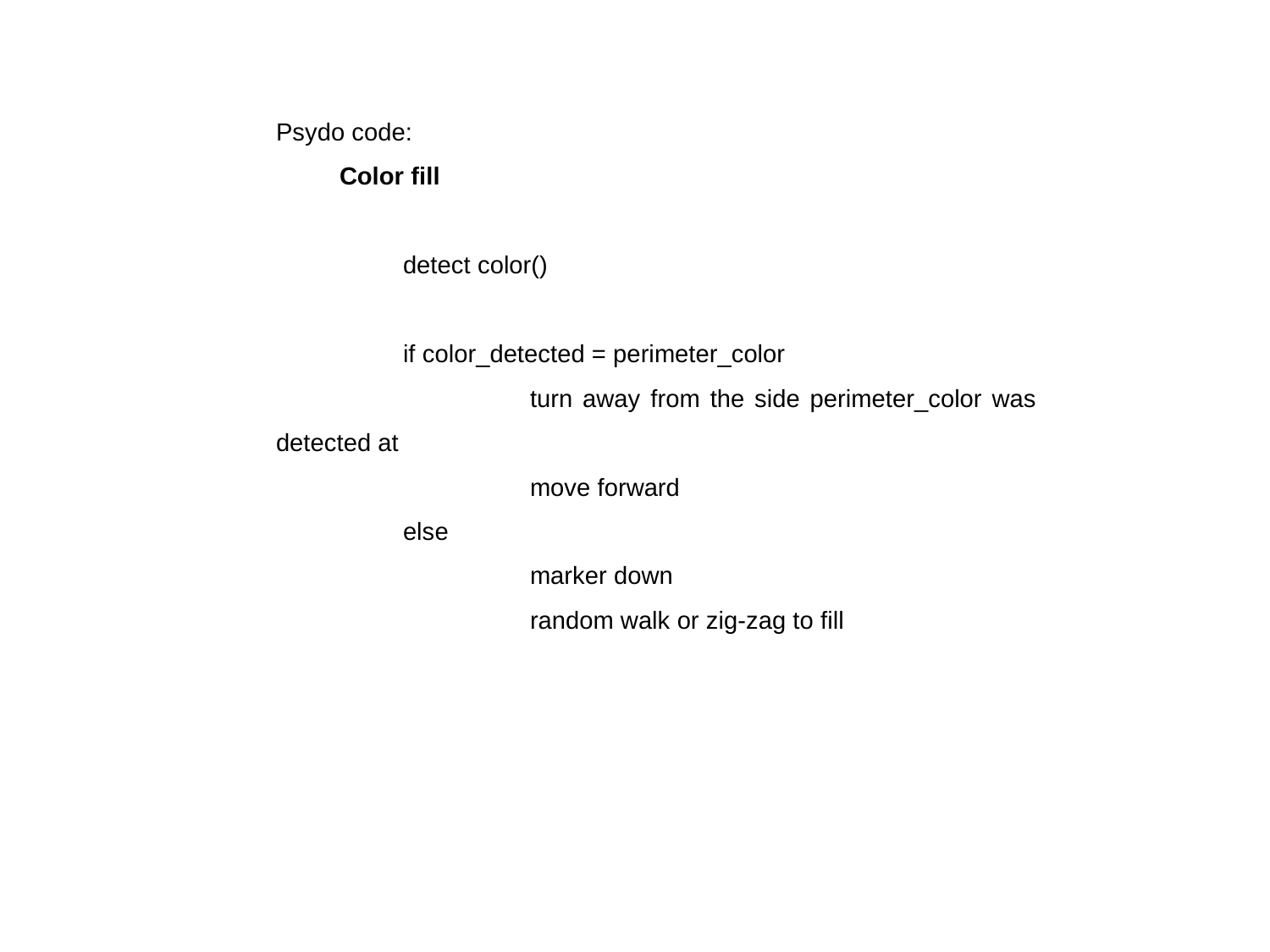

Psydo code:
Color fill

	detect color()

	if color_detected = perimeter_color
		turn away from the side perimeter_color was detected at
		move forward
	else
		marker down
		random walk or zig-zag to fill